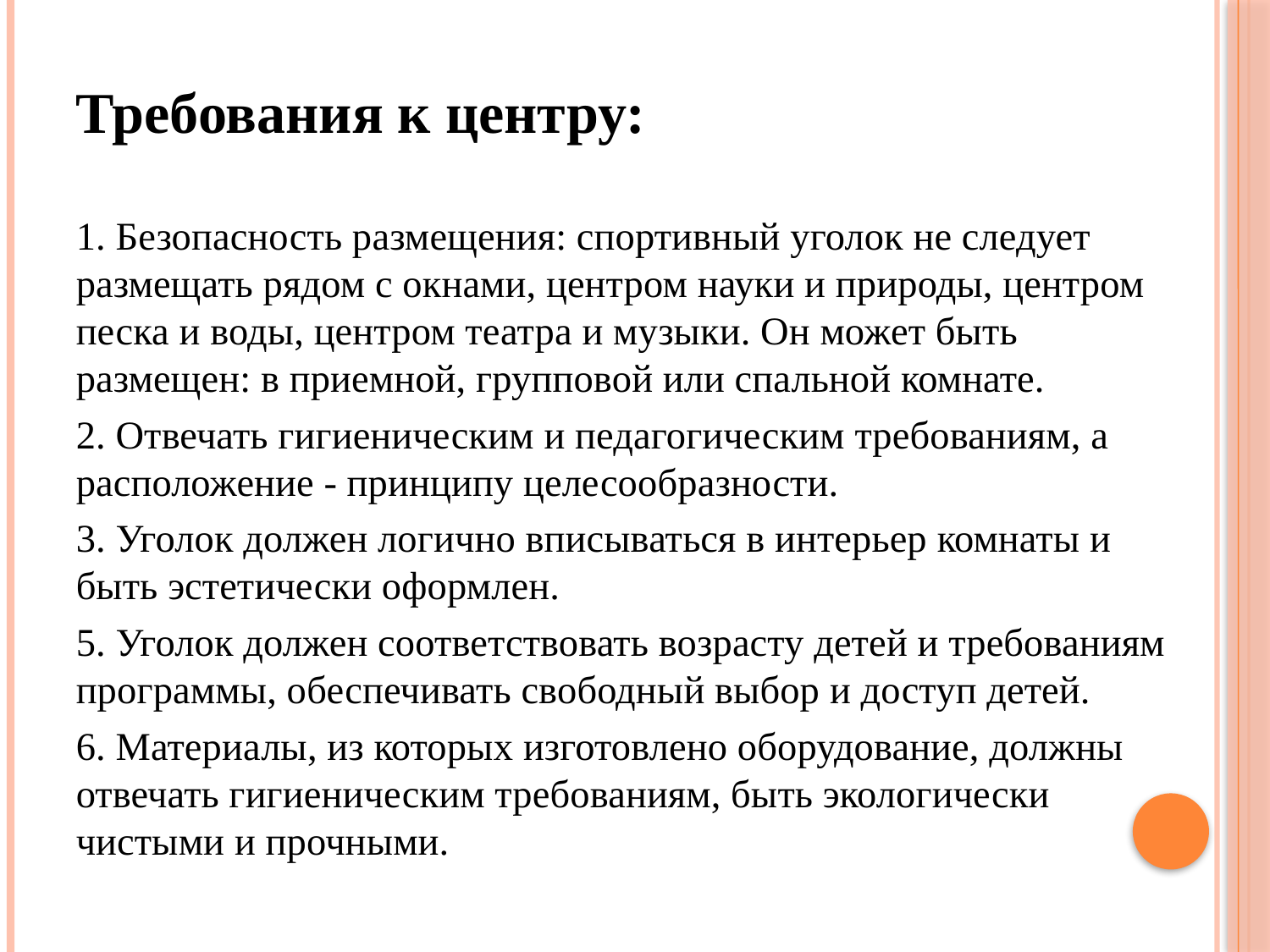

Требования к центру:

1. Безопасность размещения: спортивный уголок не следует размещать рядом с окнами, центром науки и природы, центром песка и воды, центром театра и музыки. Он может быть размещен: в приемной, групповой или спальной комнате.
2. Отвечать гигиеническим и педагогическим требованиям, а расположение - принципу целесообразности.
3. Уголок должен логично вписываться в интерьер комнаты и быть эстетически оформлен.
5. Уголок должен соответствовать возрасту детей и требованиям программы, обеспечивать свободный выбор и доступ детей.
6. Материалы, из которых изготовлено оборудование, должны отвечать гигиеническим требованиям, быть экологически чистыми и прочными.